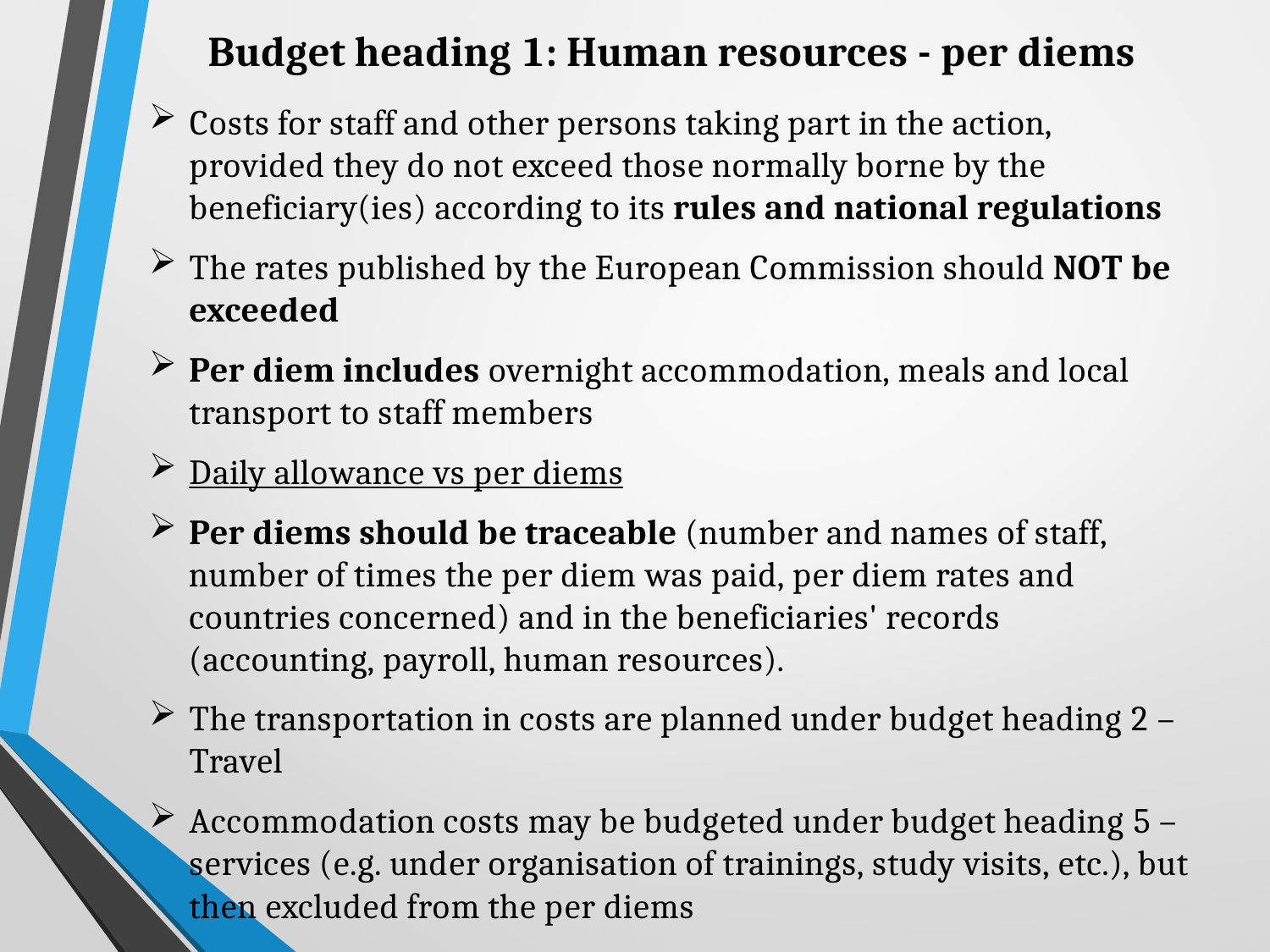

# Budget heading 1: Human resources - per diems
Costs for staff and other persons taking part in the action, provided they do not exceed those normally borne by the beneficiary(ies) according to its rules and national regulations
The rates published by the European Commission should NOT be exceeded
Per diem includes overnight accommodation, meals and local transport to staff members
Daily allowance vs per diems
Per diems should be traceable (number and names of staff, number of times the per diem was paid, per diem rates and countries concerned) and in the beneficiaries' records (accounting, payroll, human resources).
The transportation in costs are planned under budget heading 2 – Travel
Accommodation costs may be budgeted under budget heading 5 – services (e.g. under organisation of trainings, study visits, etc.), but then excluded from the per diems